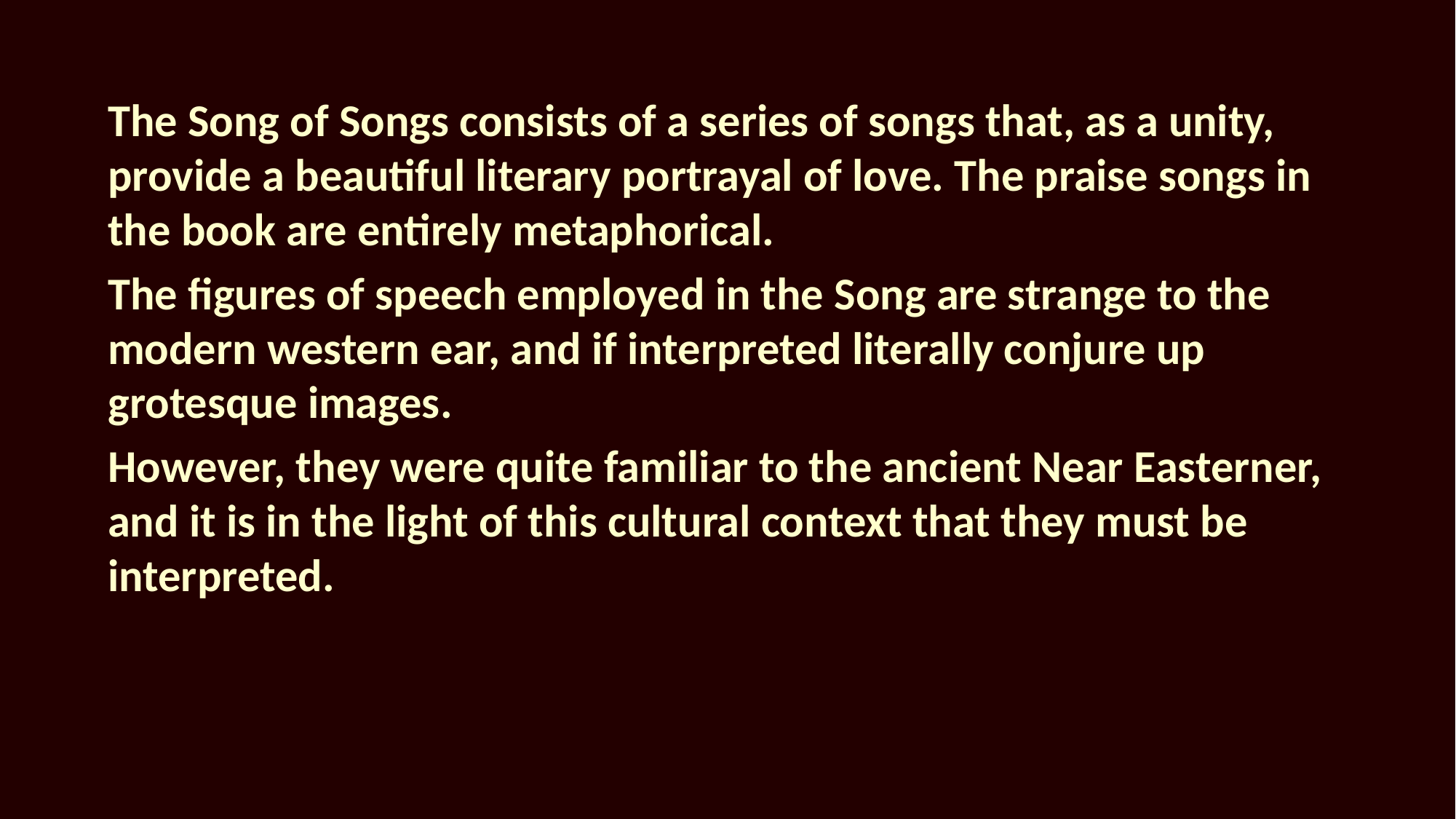

The Song of Songs consists of a series of songs that, as a unity, provide a beautiful literary portrayal of love. The praise songs in the book are entirely metaphorical.
The figures of speech employed in the Song are strange to the modern western ear, and if interpreted literally conjure up grotesque images.
However, they were quite familiar to the ancient Near Easterner, and it is in the light of this cultural context that they must be interpreted.